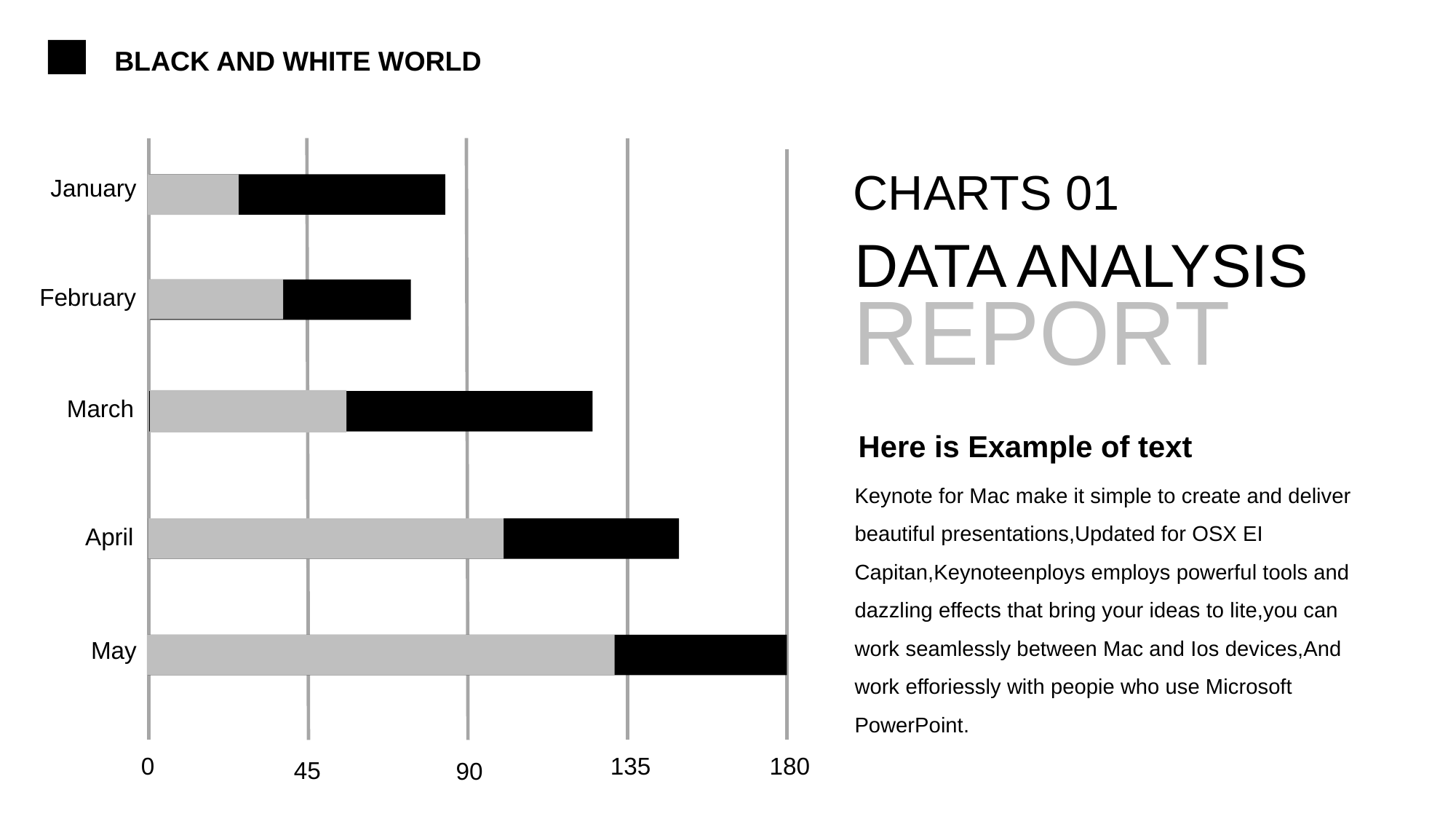

BLACK AND WHITE WORLD

CHARTS 01
January

DATA ANALYSIS
REPORT
February

March

Here is Example of text
Keynote for Mac make it simple to create and deliver beautiful presentations,Updated for OSX EI Capitan,Keynoteenploys employs powerful tools and dazzling effects that bring your ideas to lite,you can work seamlessly between Mac and Ios devices,And work efforiessly with peopie who use Microsoft PowerPoint.
April

May

0
135
180
45
90